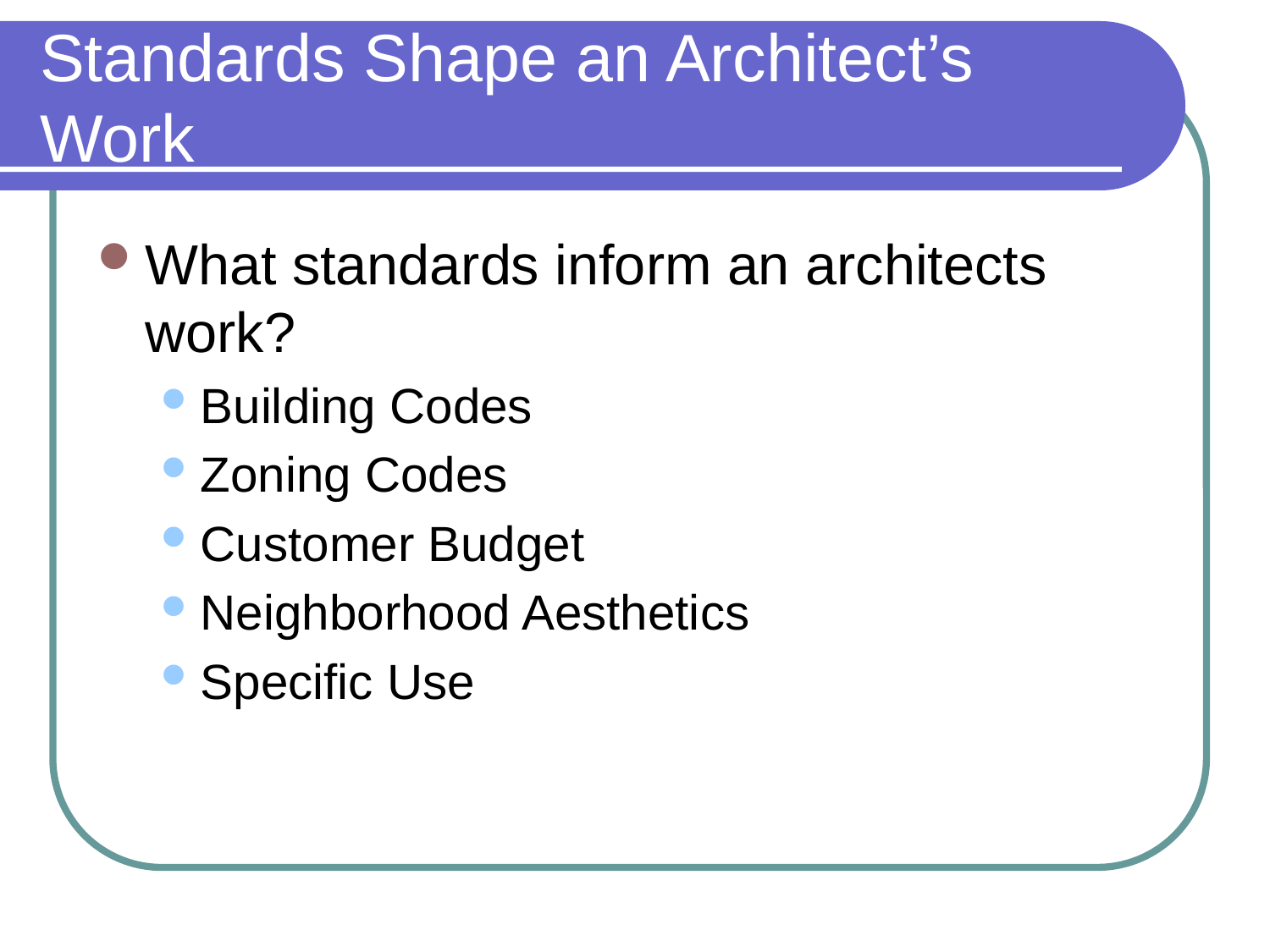

# Standards Shape an Architect’s Work
What standards inform an architects work?
Building Codes
Zoning Codes
Customer Budget
Neighborhood Aesthetics
Specific Use